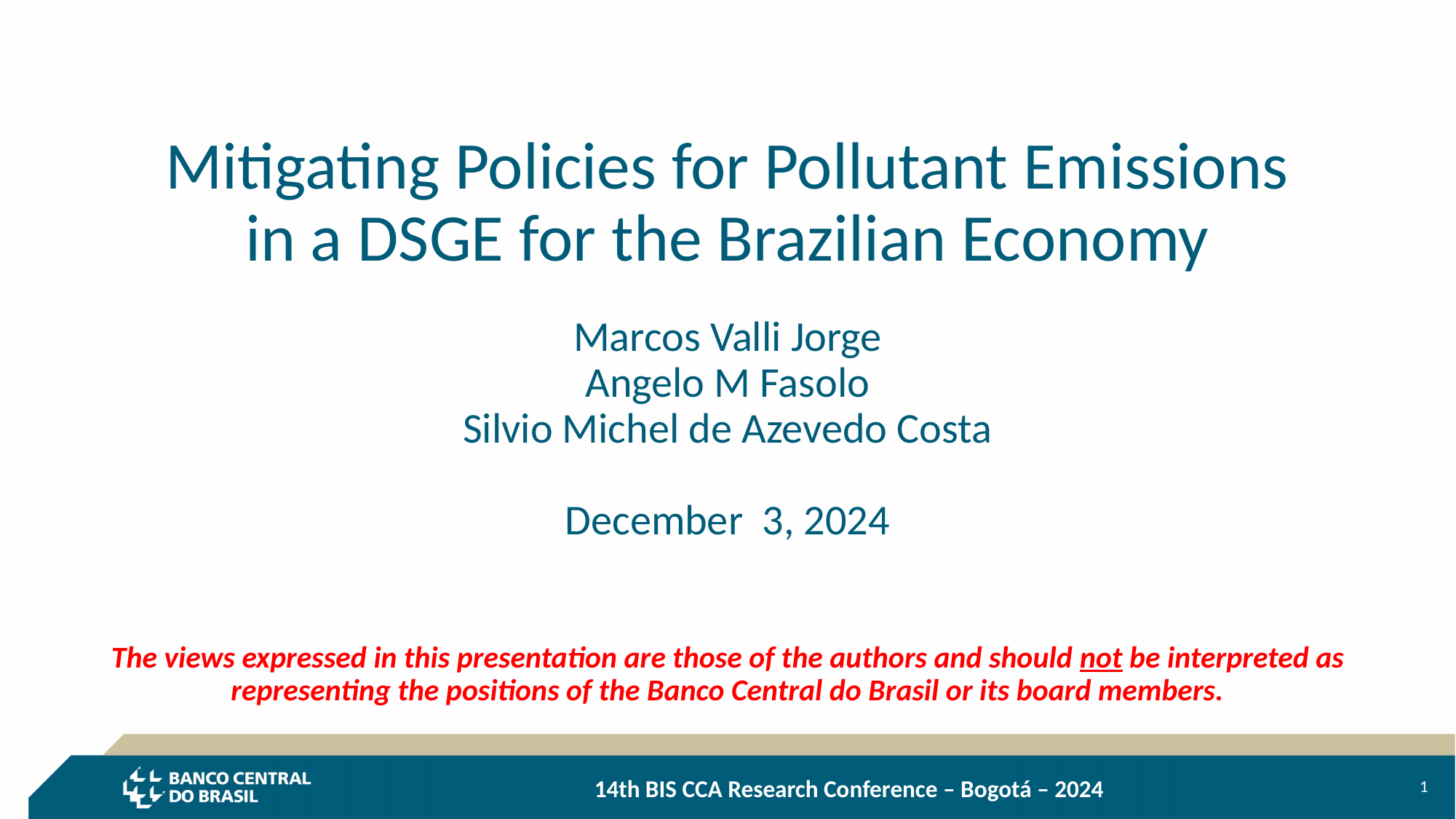

# Mitigating Policies for Pollutant Emissions in a DSGE for the Brazilian Economy Marcos Valli Jorge Angelo M Fasolo Silvio Michel de Azevedo Costa December  3, 2024 The views expressed in this presentation are those of the authors and should not be interpreted as representing the positions of the Banco Central do Brasil or its board members.
1
									14th BIS CCA Research Conference – Bogotá – 2024